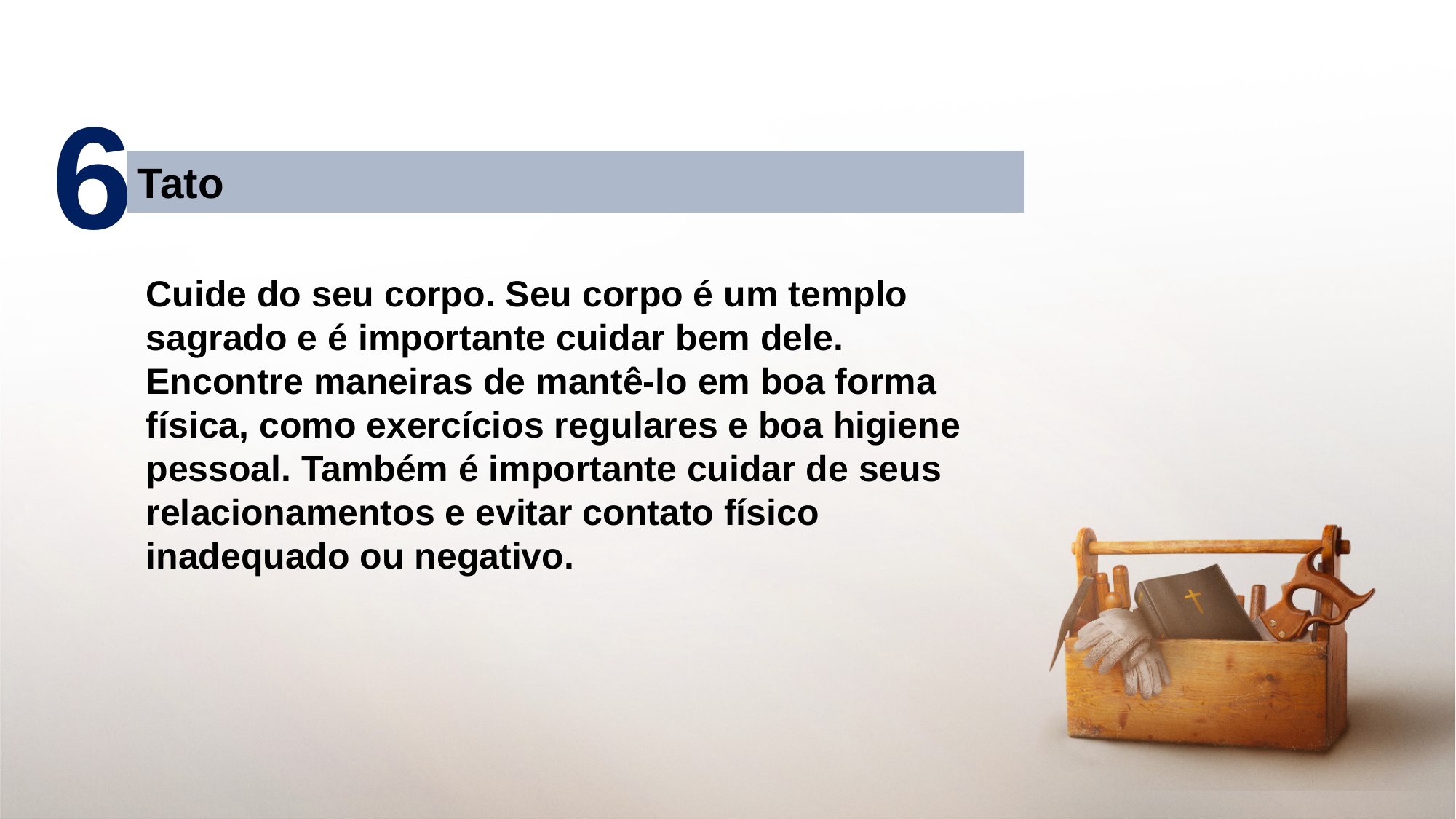

6
Tato
Cuide do seu corpo. Seu corpo é um templo sagrado e é importante cuidar bem dele. Encontre maneiras de mantê-lo em boa forma física, como exercícios regulares e boa higiene pessoal. Também é importante cuidar de seus relacionamentos e evitar contato físico inadequado ou negativo.